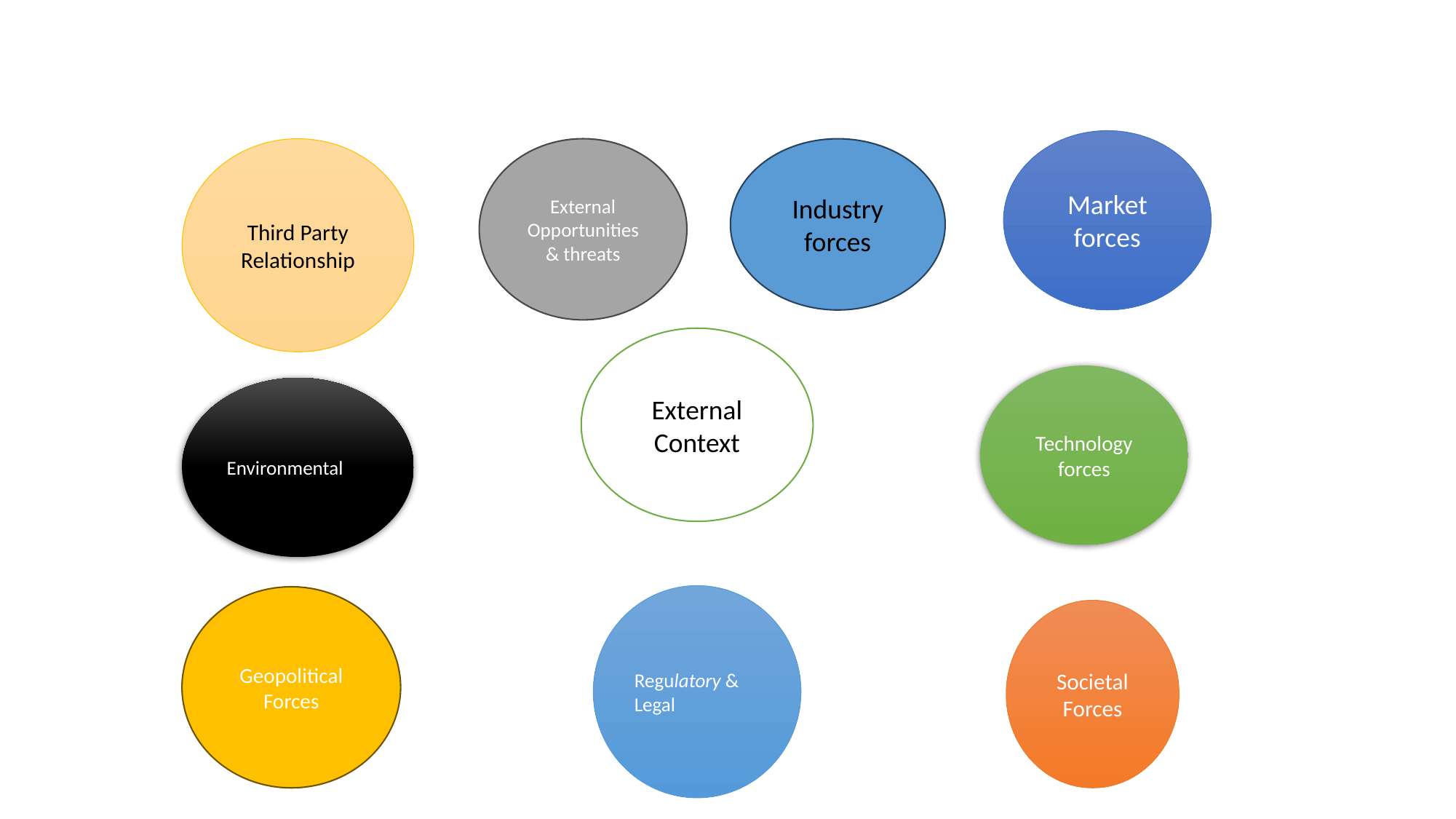

Market forces
Third Party Relationship
External Opportunities & threats
Industry forces
#
External Context
Technology forces
Environmental
Regulatory & Legal
Geopolitical Forces
Societal Forces